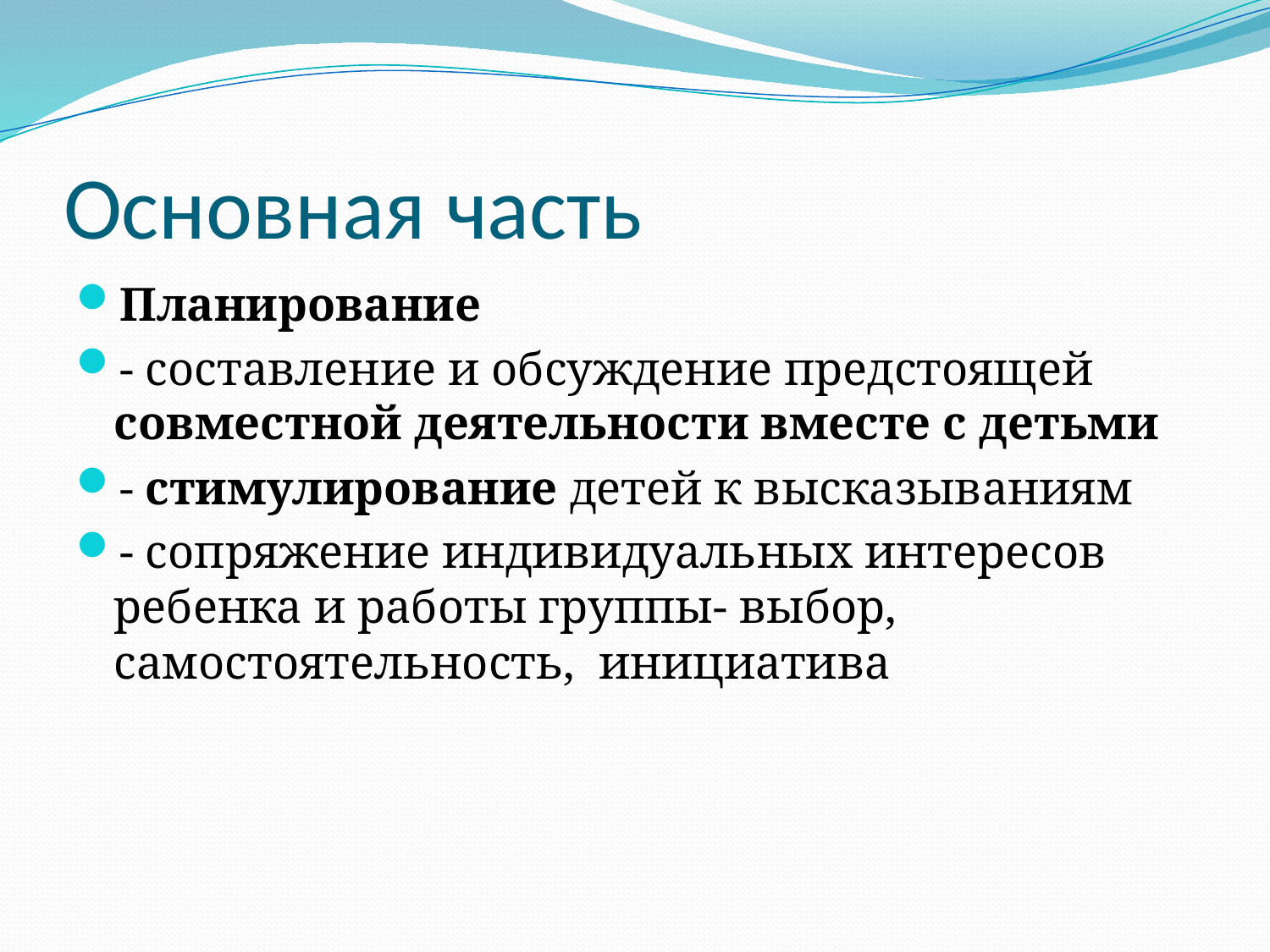

# Основная часть
Планирование
- составление и обсуждение предстоящей совместной деятельности вместе с детьми
- стимулирование детей к высказываниям
- сопряжение индивидуальных интересов ребенка и работы группы- выбор,  самостоятельность,  инициатива